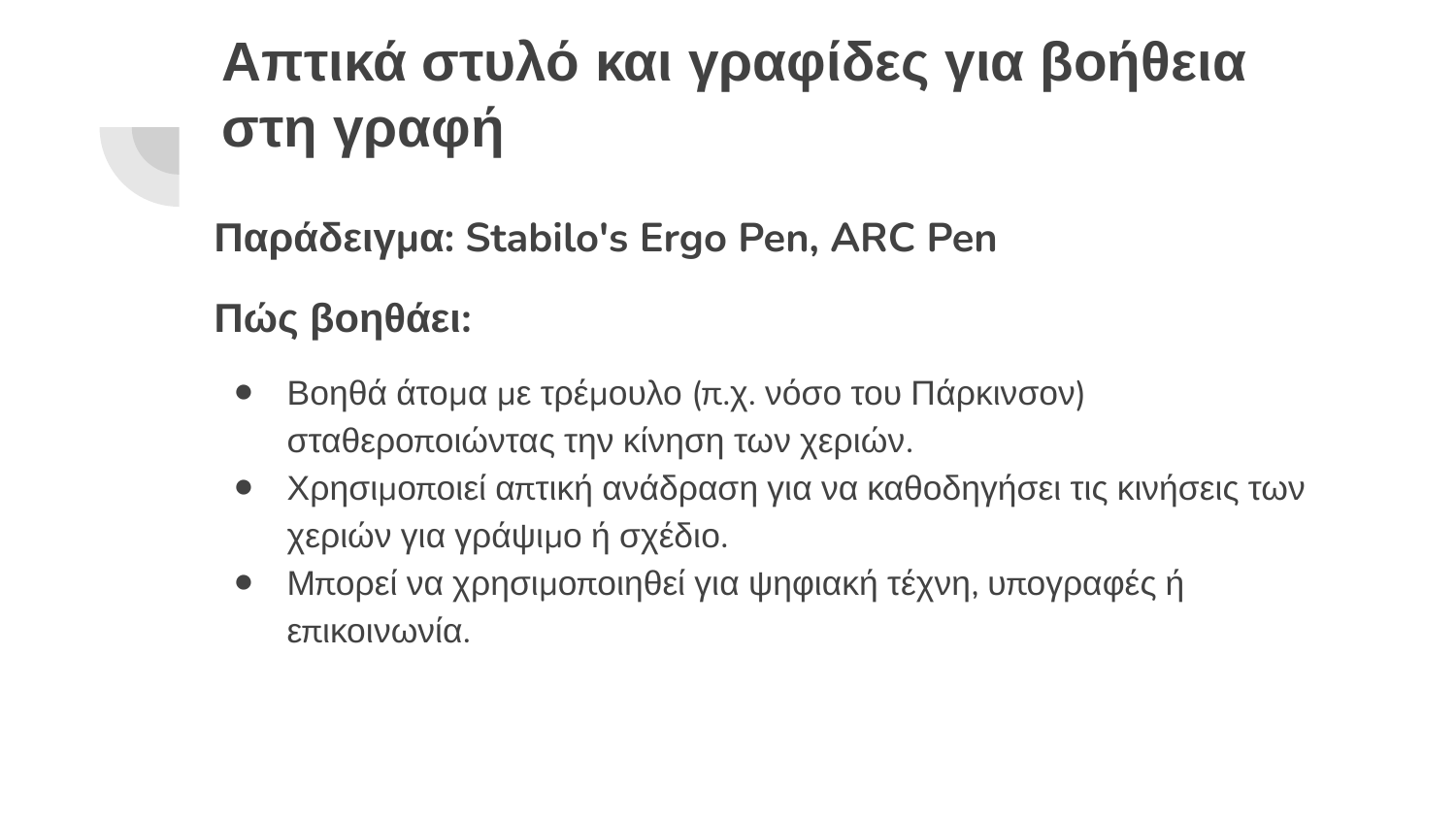

# Απτικά στυλό και γραφίδες για βοήθεια στη γραφή
Παράδειγμα: Stabilo's Ergo Pen, ARC Pen
Πώς βοηθάει:
Βοηθά άτομα με τρέμουλο (π.χ. νόσο του Πάρκινσον) σταθεροποιώντας την κίνηση των χεριών.
Χρησιμοποιεί απτική ανάδραση για να καθοδηγήσει τις κινήσεις των χεριών για γράψιμο ή σχέδιο.
Μπορεί να χρησιμοποιηθεί για ψηφιακή τέχνη, υπογραφές ή επικοινωνία.